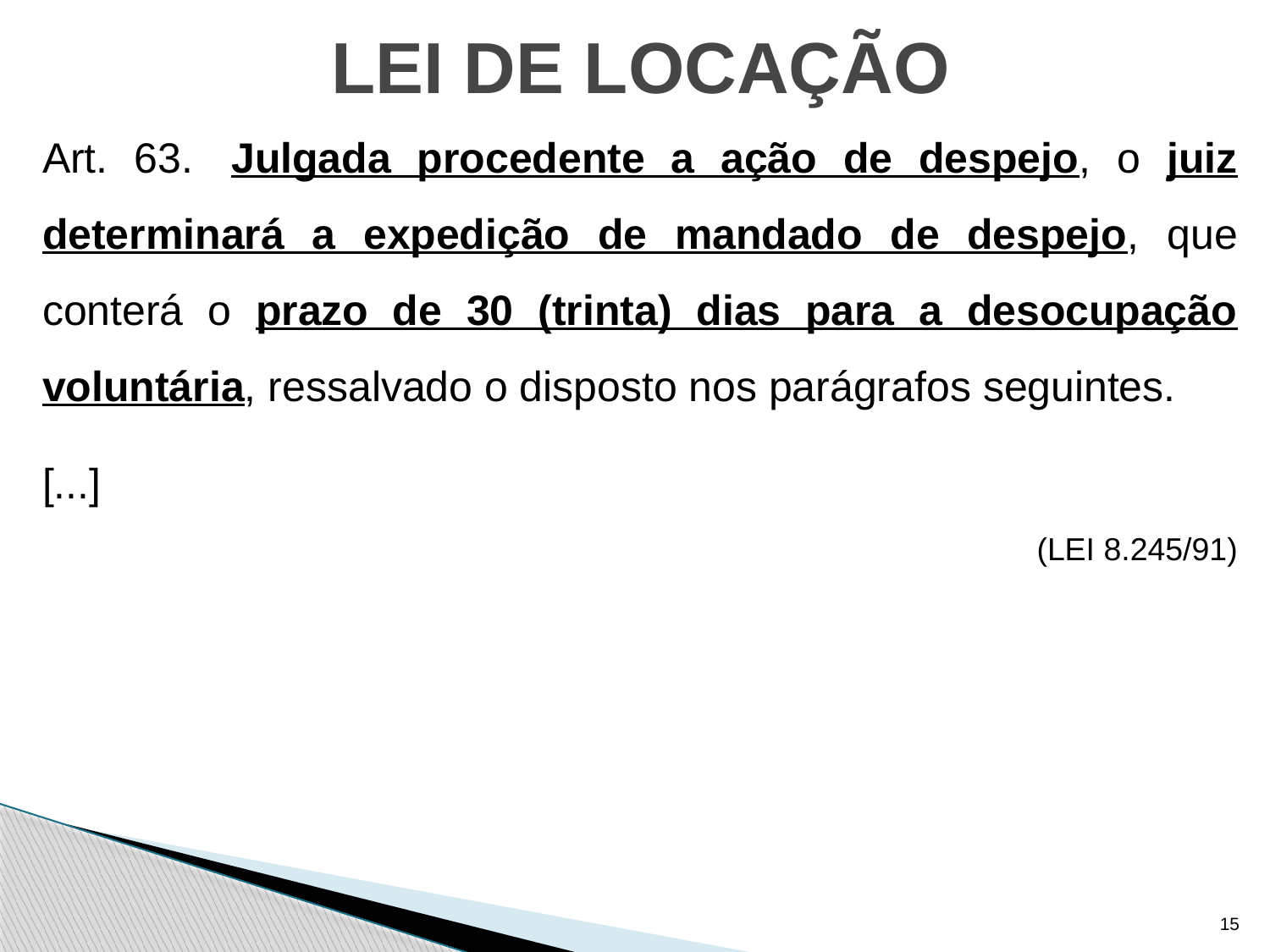

# LEI DE LOCAÇÃO
Art. 63.  Julgada procedente a ação de despejo, o juiz determinará a expedição de mandado de despejo, que conterá o prazo de 30 (trinta) dias para a desocupação voluntária, ressalvado o disposto nos parágrafos seguintes.
[...]
(LEI 8.245/91)

15